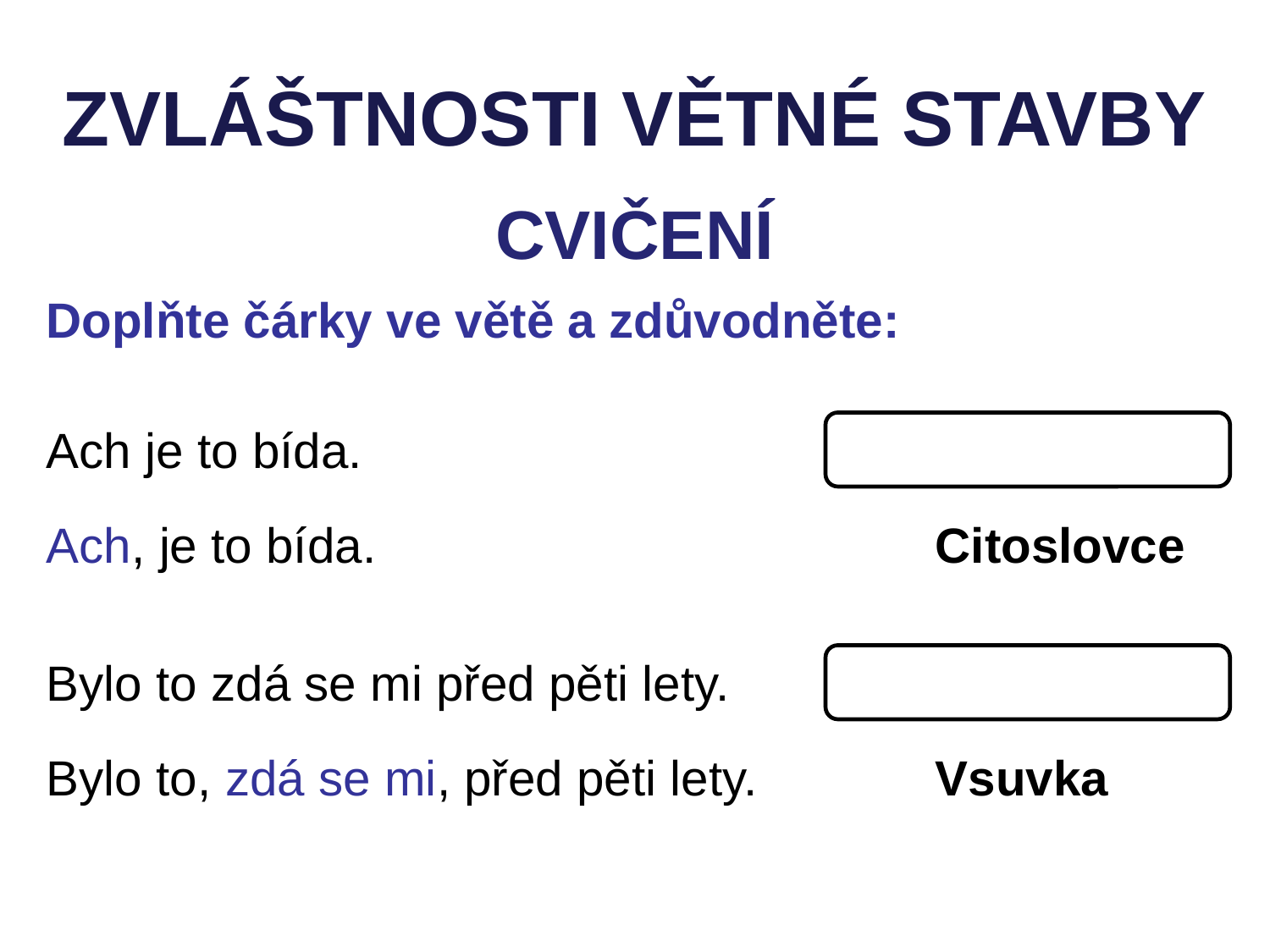

ZVLÁŠTNOSTI VĚTNÉ STAVBY
CVIČENÍ
Doplňte čárky ve větě a zdůvodněte:
Ach je to bída.

Ach, je to bída.					Citoslovce
Bylo to zdá se mi před pěti lety.

Bylo to, zdá se mi, před pěti lety.		Vsuvka